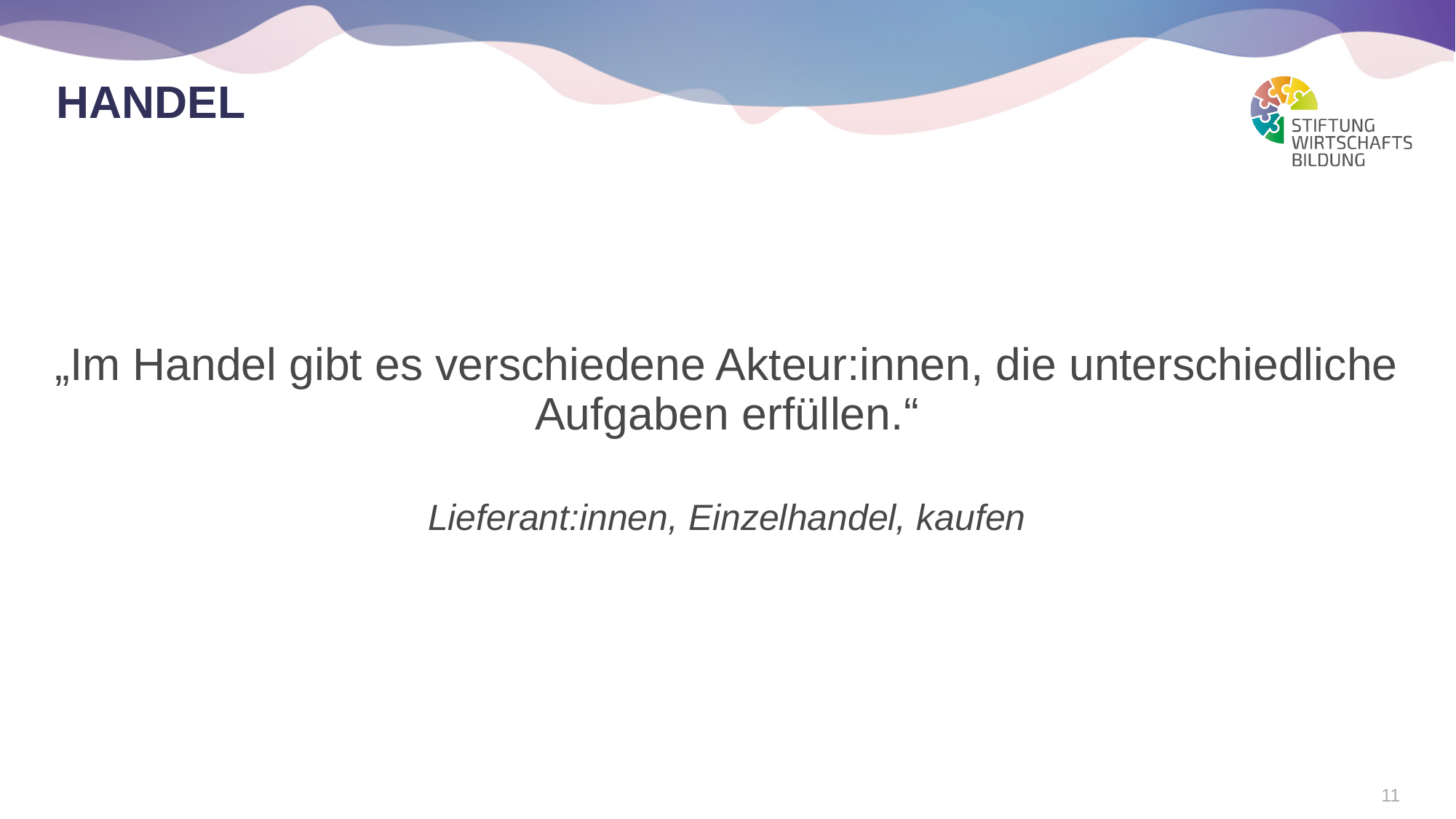

# Handel

„Im Handel gibt es verschiedene Akteur:innen, die unterschiedliche Aufgaben erfüllen.“

Lieferant:innen, Einzelhandel, kaufen
11